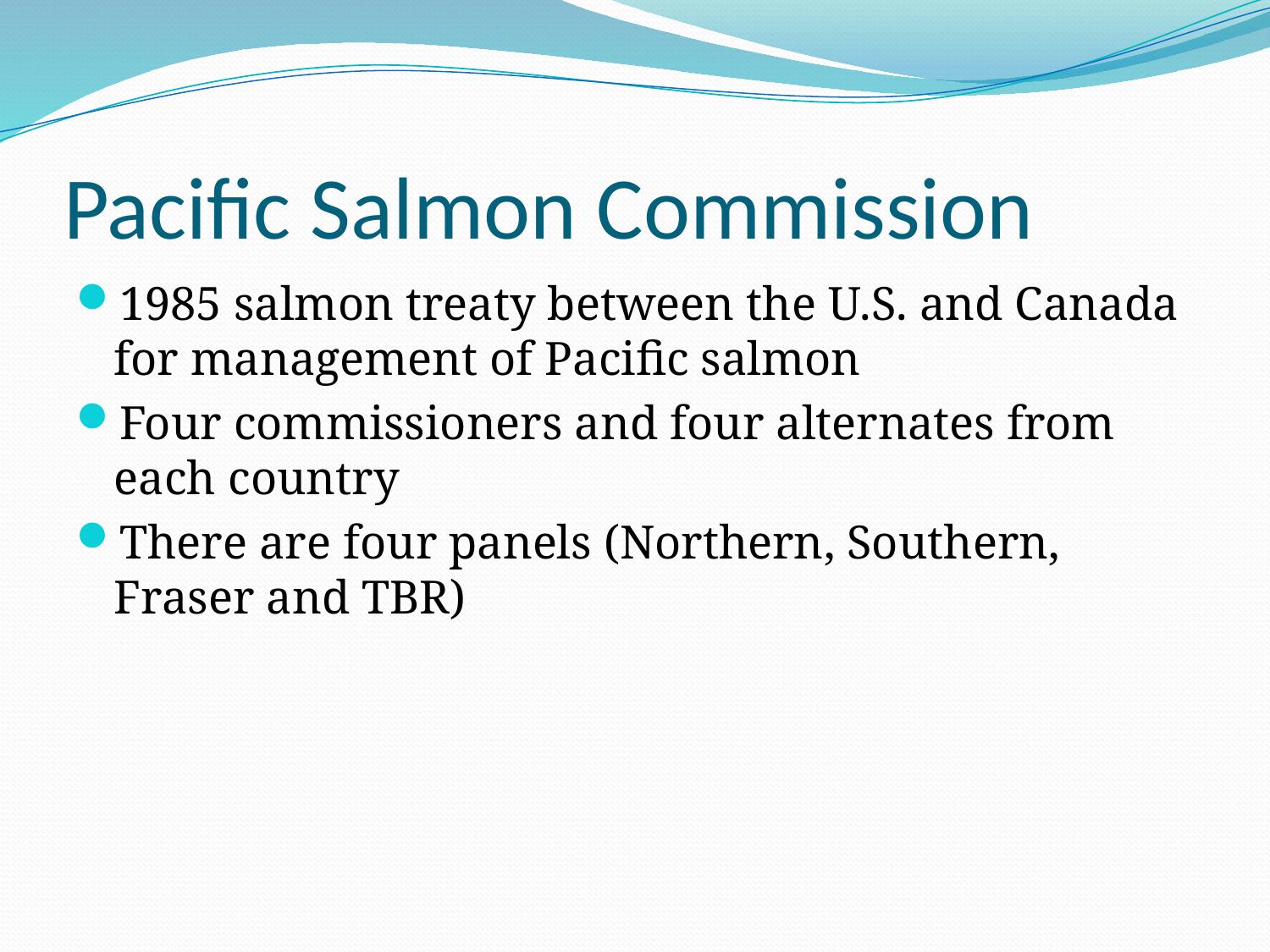

# Pacific Salmon Commission
1985 salmon treaty between the U.S. and Canada for management of Pacific salmon
Four commissioners and four alternates from each country
There are four panels (Northern, Southern, Fraser and TBR)